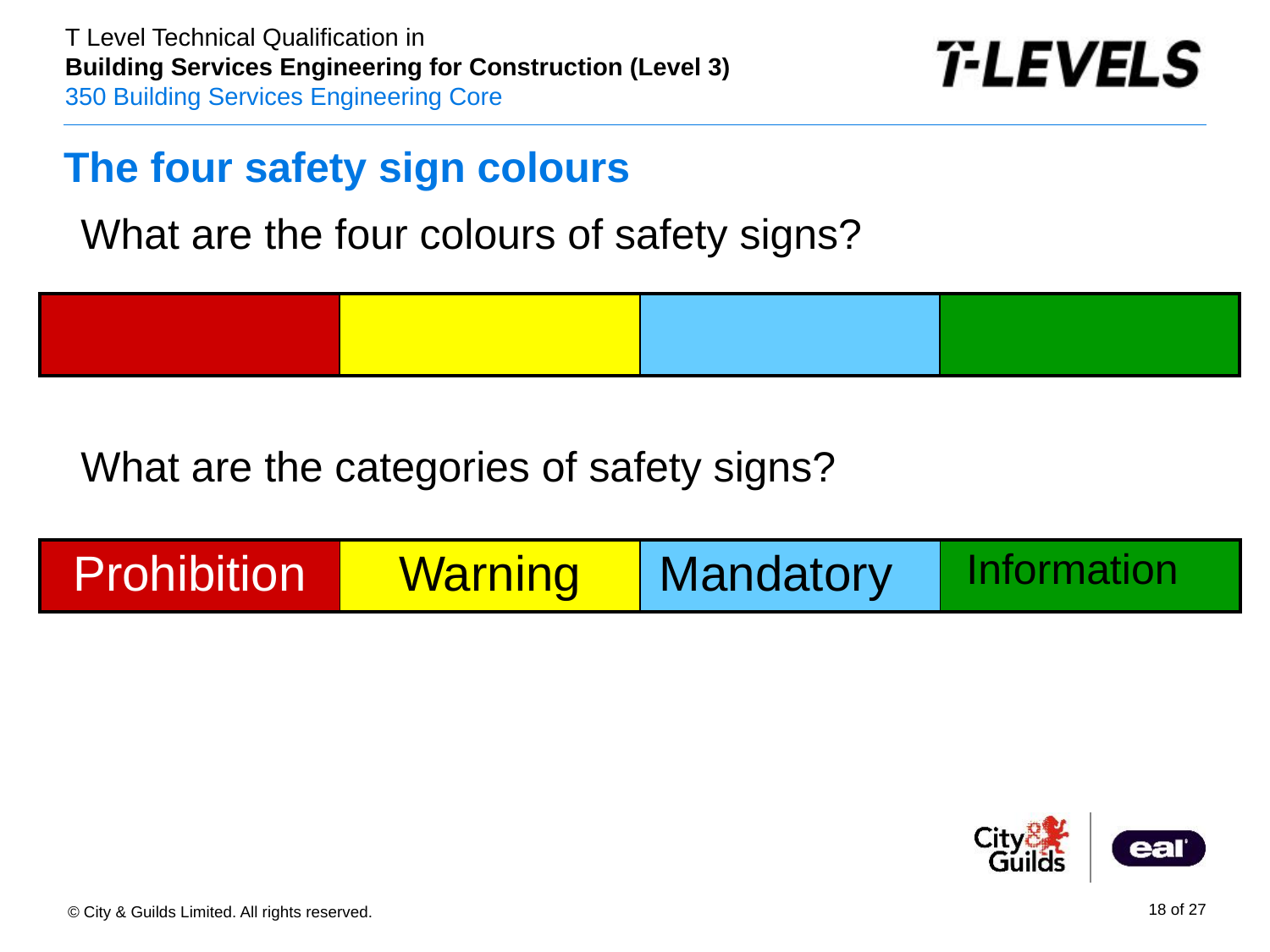

# The four safety sign colours
What are the four colours of safety signs?

What are the categories of safety signs?
|  |  |  |  |
| --- | --- | --- | --- |
| Prohibition | Warning | Mandatory | Information |
| --- | --- | --- | --- |